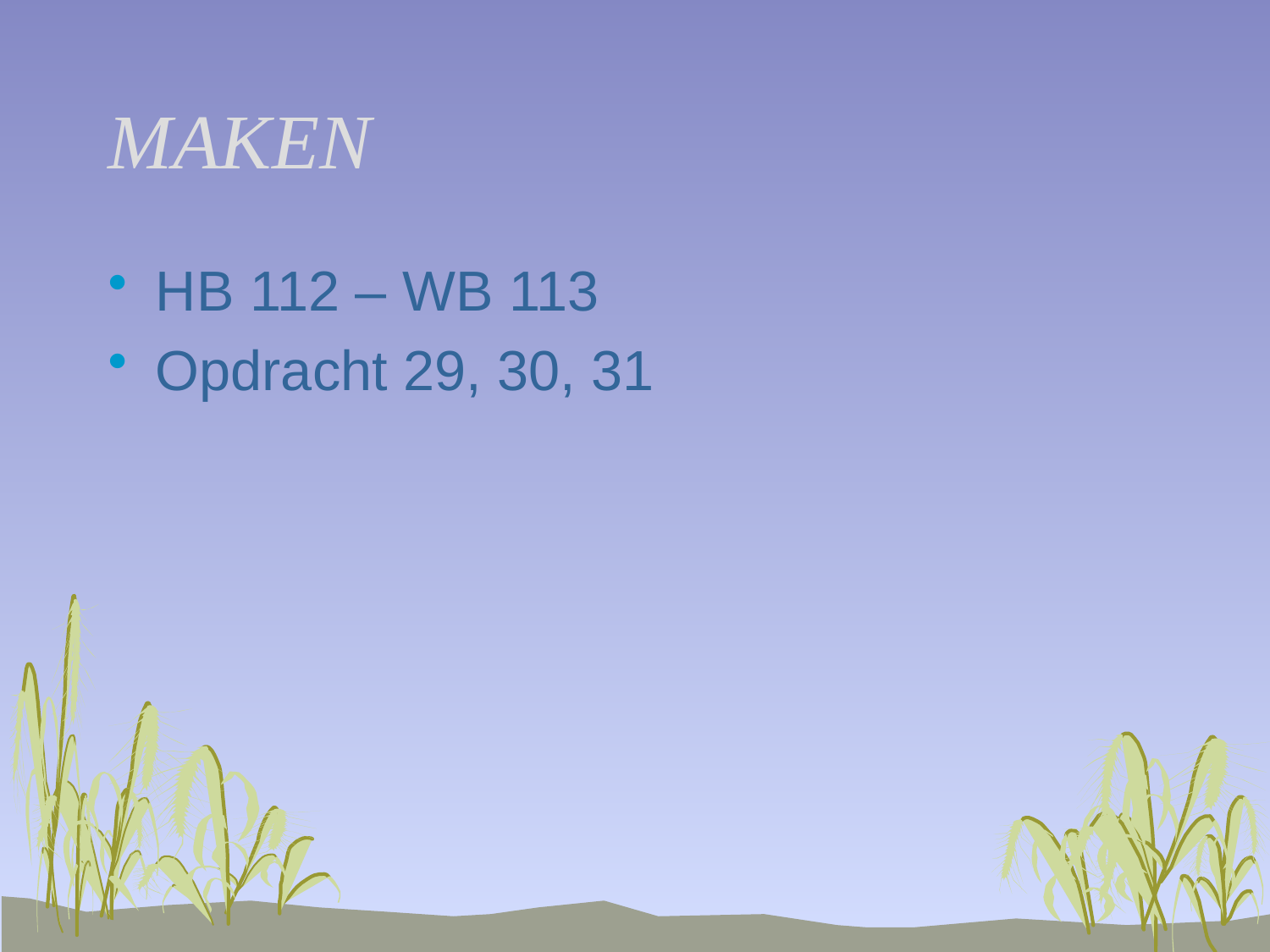

# MAKEN
HB 112 – WB 113
Opdracht 29, 30, 31